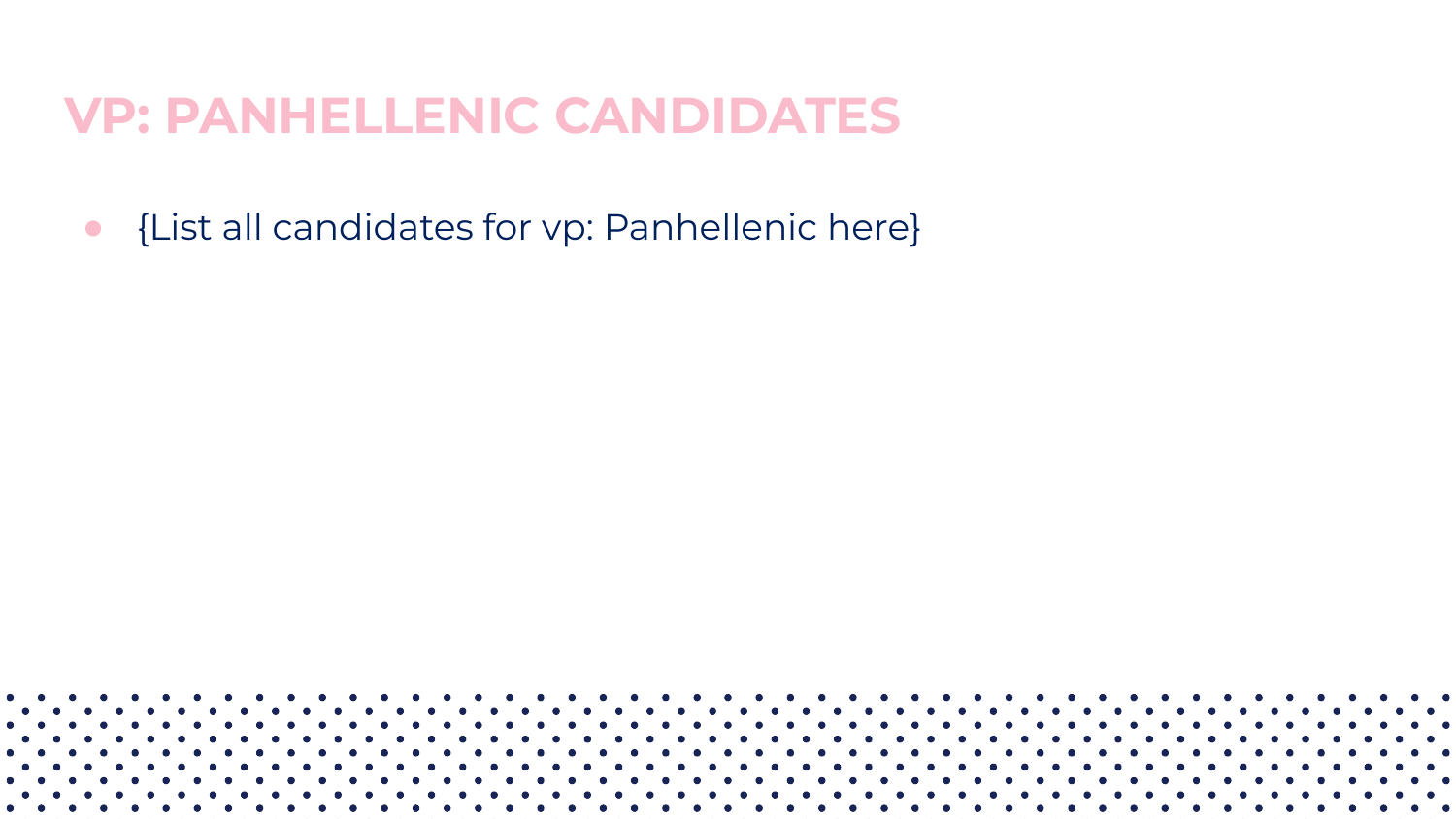

# VP: PANHELLENIC CANDIDATES
{List all candidates for vp: Panhellenic here}